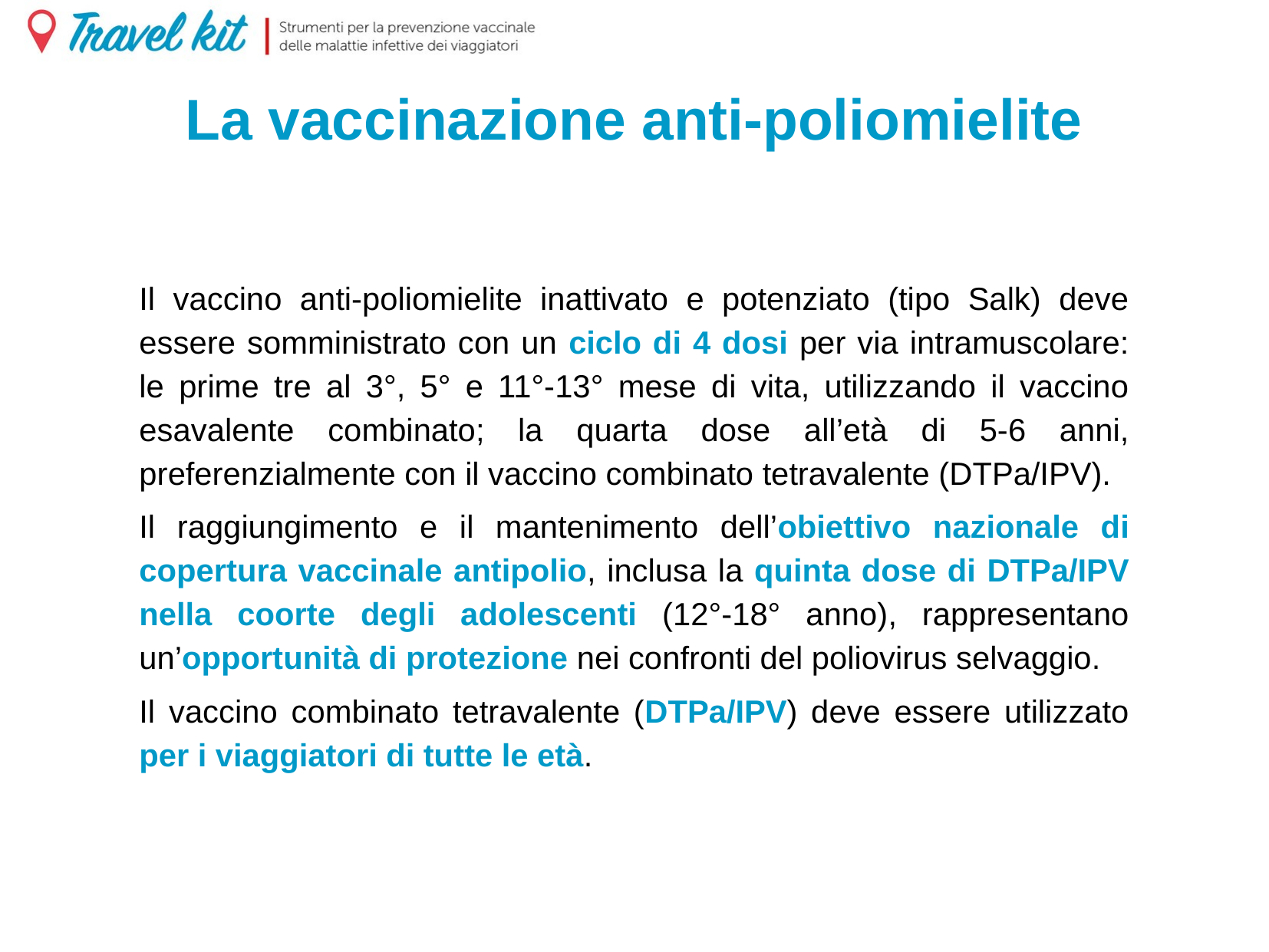

# La vaccinazione anti-poliomielite
Il vaccino anti-poliomielite inattivato e potenziato (tipo Salk) deve essere somministrato con un ciclo di 4 dosi per via intramuscolare: le prime tre al 3°, 5° e 11°-13° mese di vita, utilizzando il vaccino esavalente combinato; la quarta dose all’età di 5-6 anni, preferenzialmente con il vaccino combinato tetravalente (DTPa/IPV).
Il raggiungimento e il mantenimento dell’obiettivo nazionale di copertura vaccinale antipolio, inclusa la quinta dose di DTPa/IPV nella coorte degli adolescenti (12°-18° anno), rappresentano un’opportunità di protezione nei confronti del poliovirus selvaggio.
Il vaccino combinato tetravalente (DTPa/IPV) deve essere utilizzato per i viaggiatori di tutte le età.